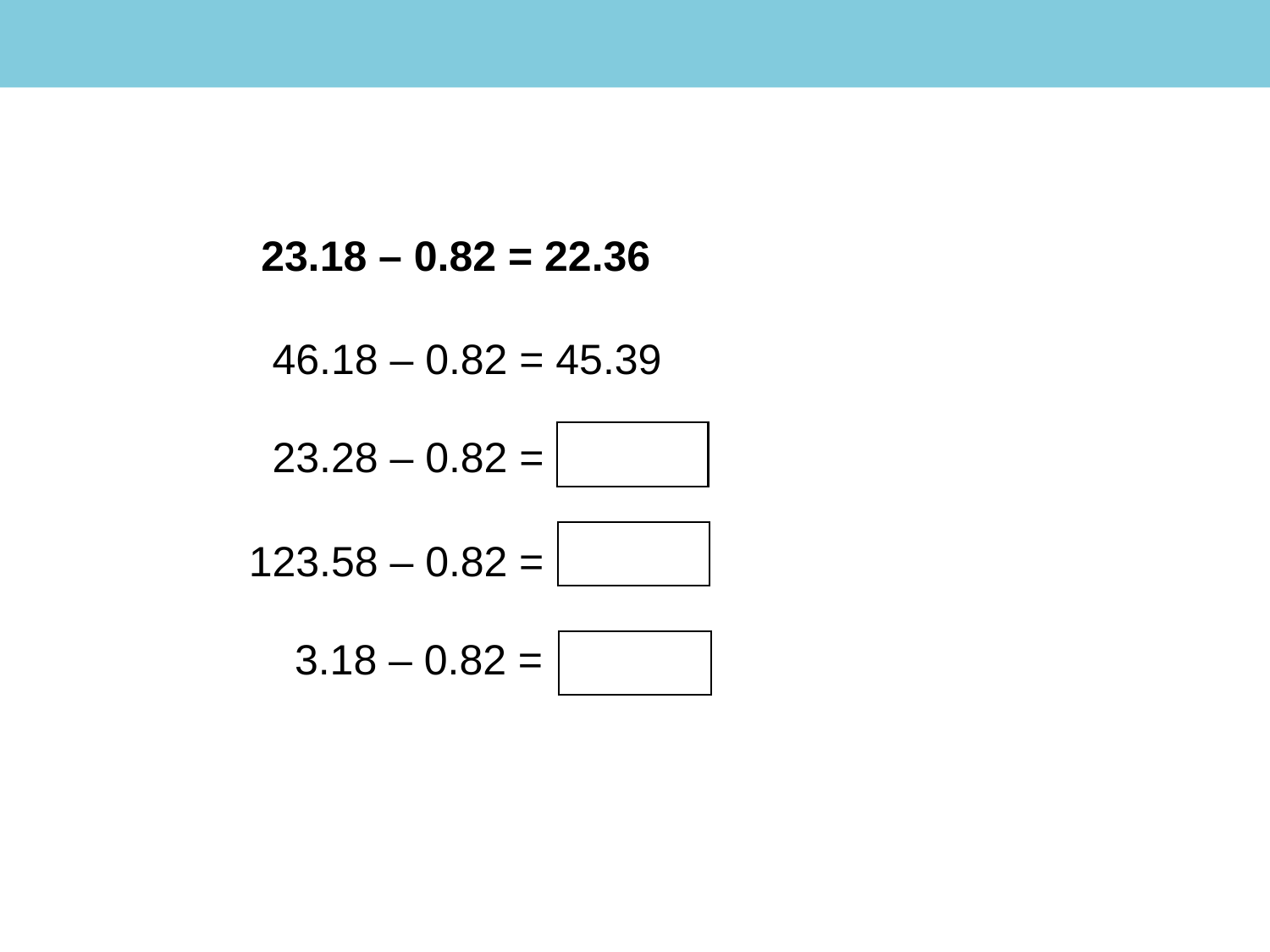

23.18 – 0.82 = 22.36
46.18 – 0.82 = 45.39

23.28 – 0.82 =

123.58 – 0.82 =
3.18 – 0.82 =